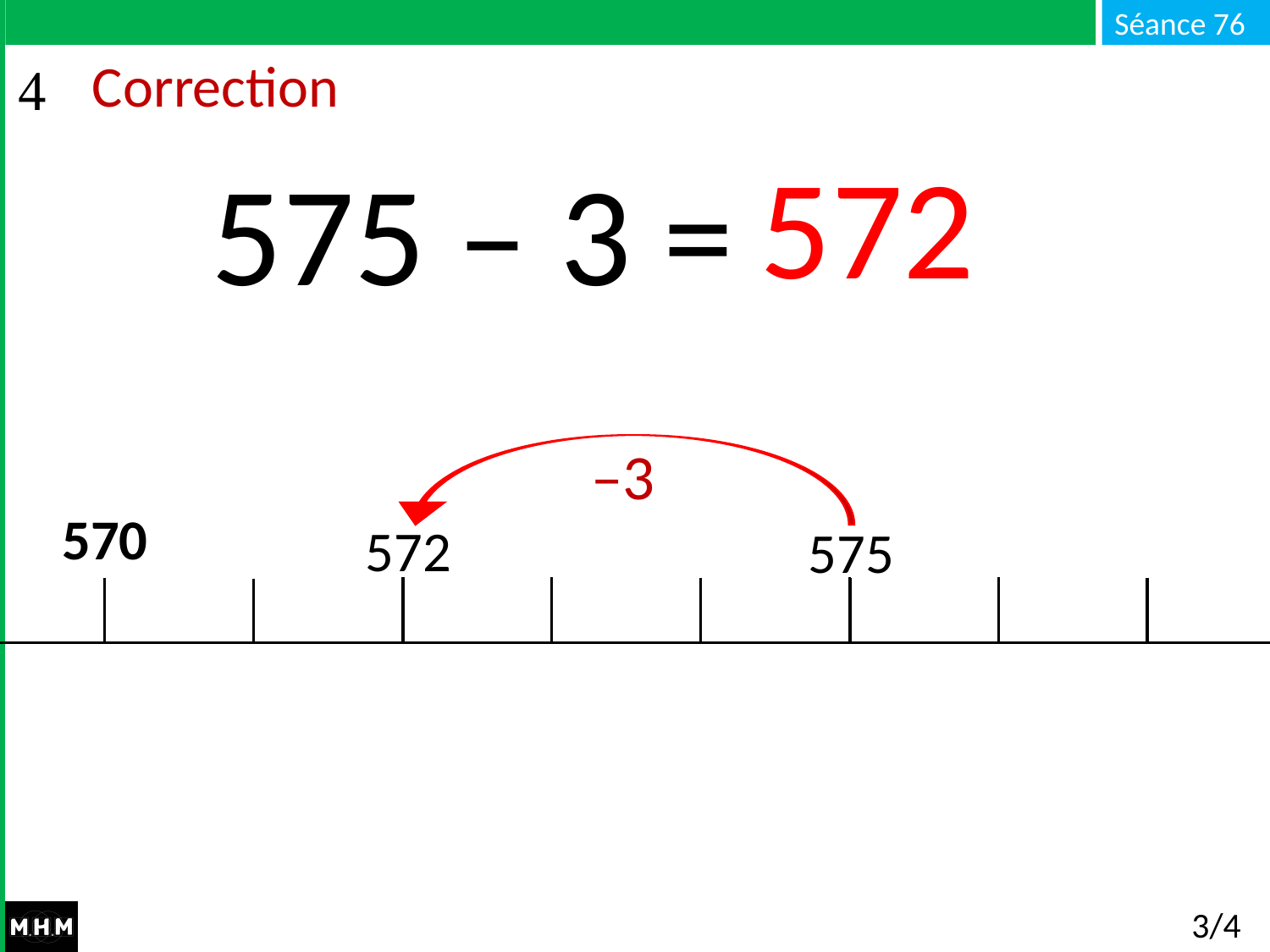

# Correction
572
575 – 3 = …
–3

570
572
575
3/4